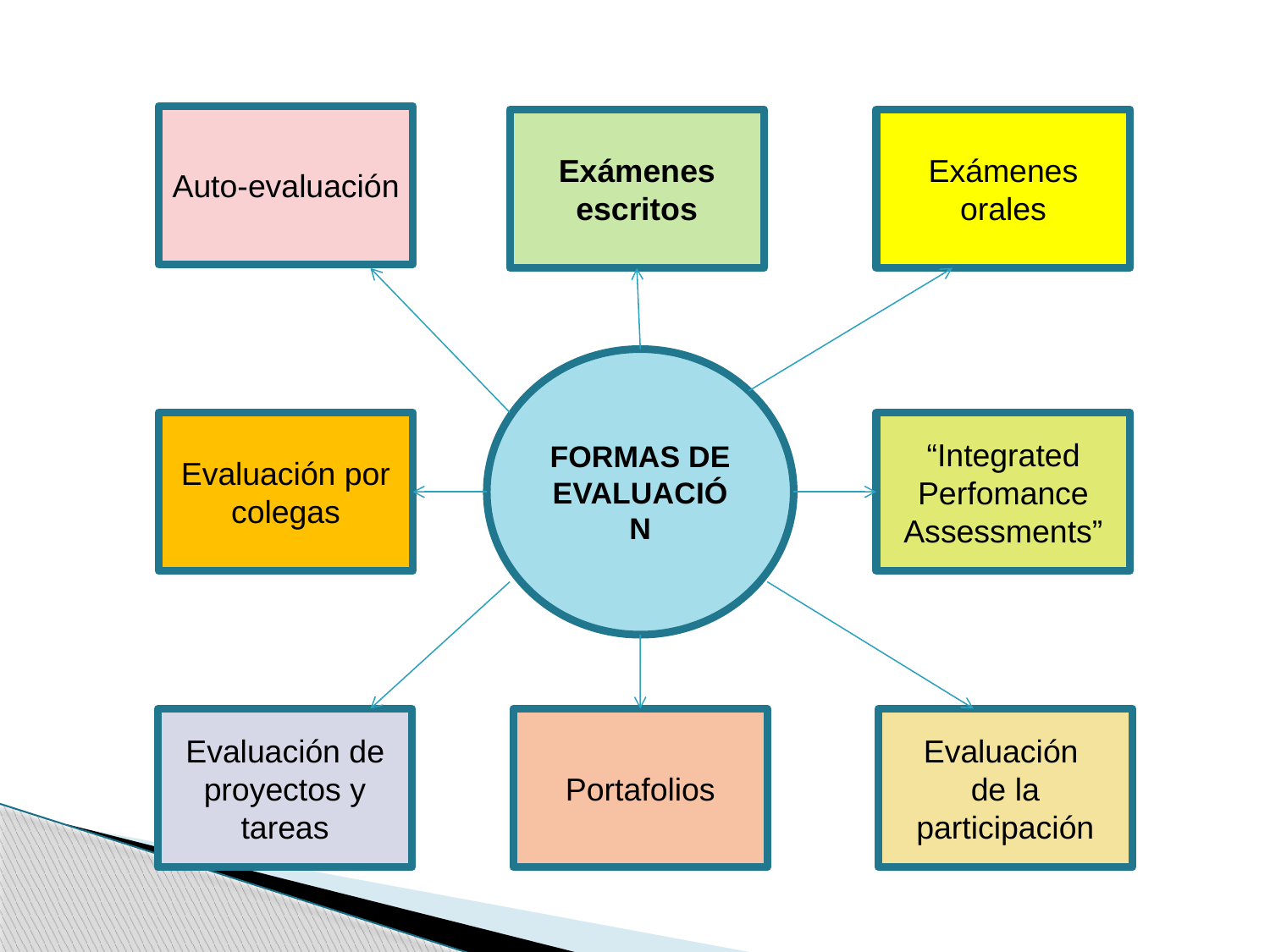

Auto-evaluación
Exámenes escritos
Exámenes orales
FORMAS DE EVALUACIÓN
Evaluación por colegas
“Integrated Perfomance Assessments”
Evaluación de proyectos y tareas
Portafolios
Evaluación
de la participación